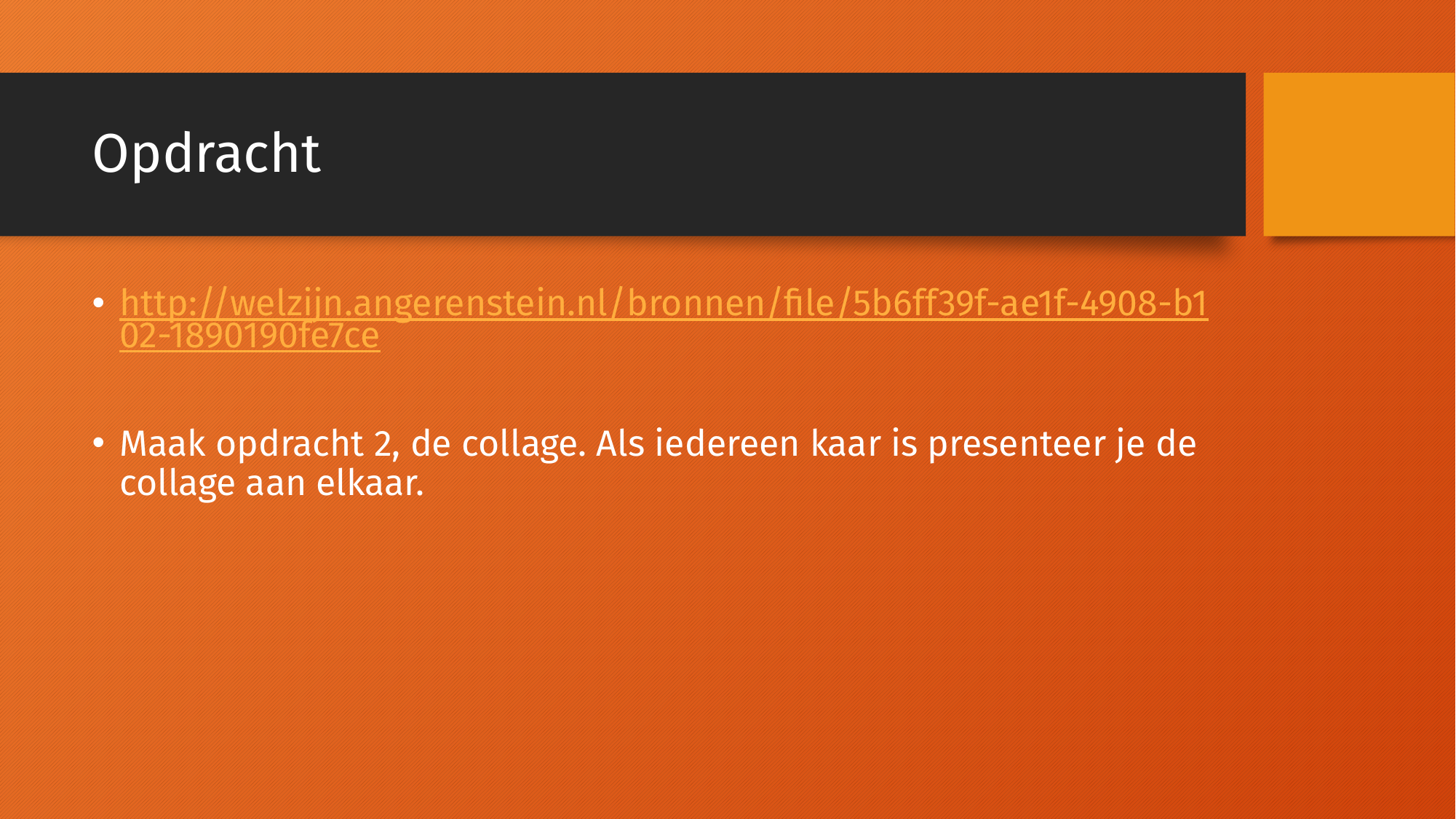

# Opdracht
http://welzijn.angerenstein.nl/bronnen/file/5b6ff39f-ae1f-4908-b102-1890190fe7ce

Maak opdracht 2, de collage. Als iedereen kaar is presenteer je de collage aan elkaar.